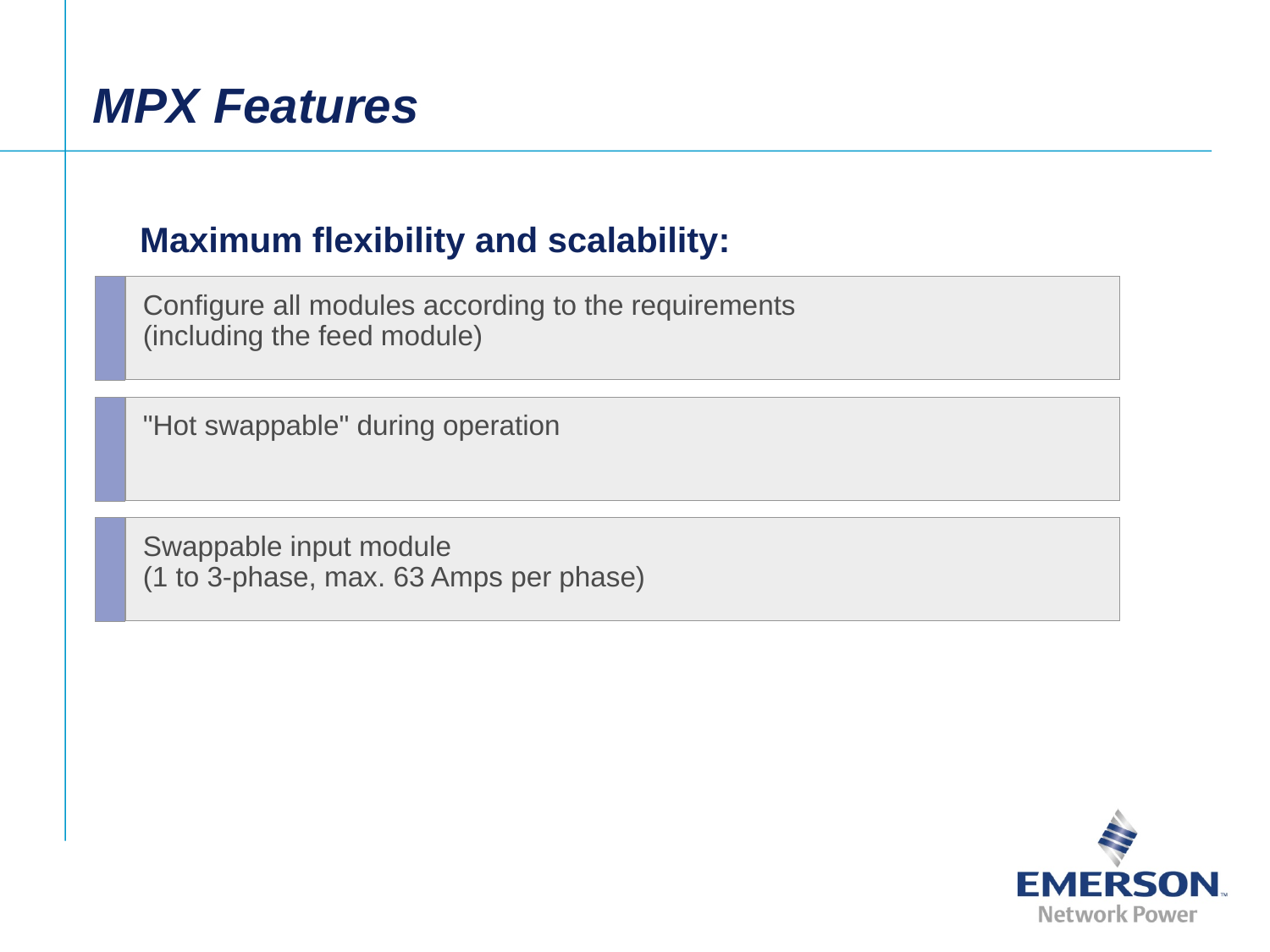

# MPX Features
Maximum flexibility and scalability:

	Configure all modules according to the requirements
(including the feed module)

	"Hot swappable" during operation

	Swappable input module 
(1 to 3-phase, max. 63 Amps per phase)